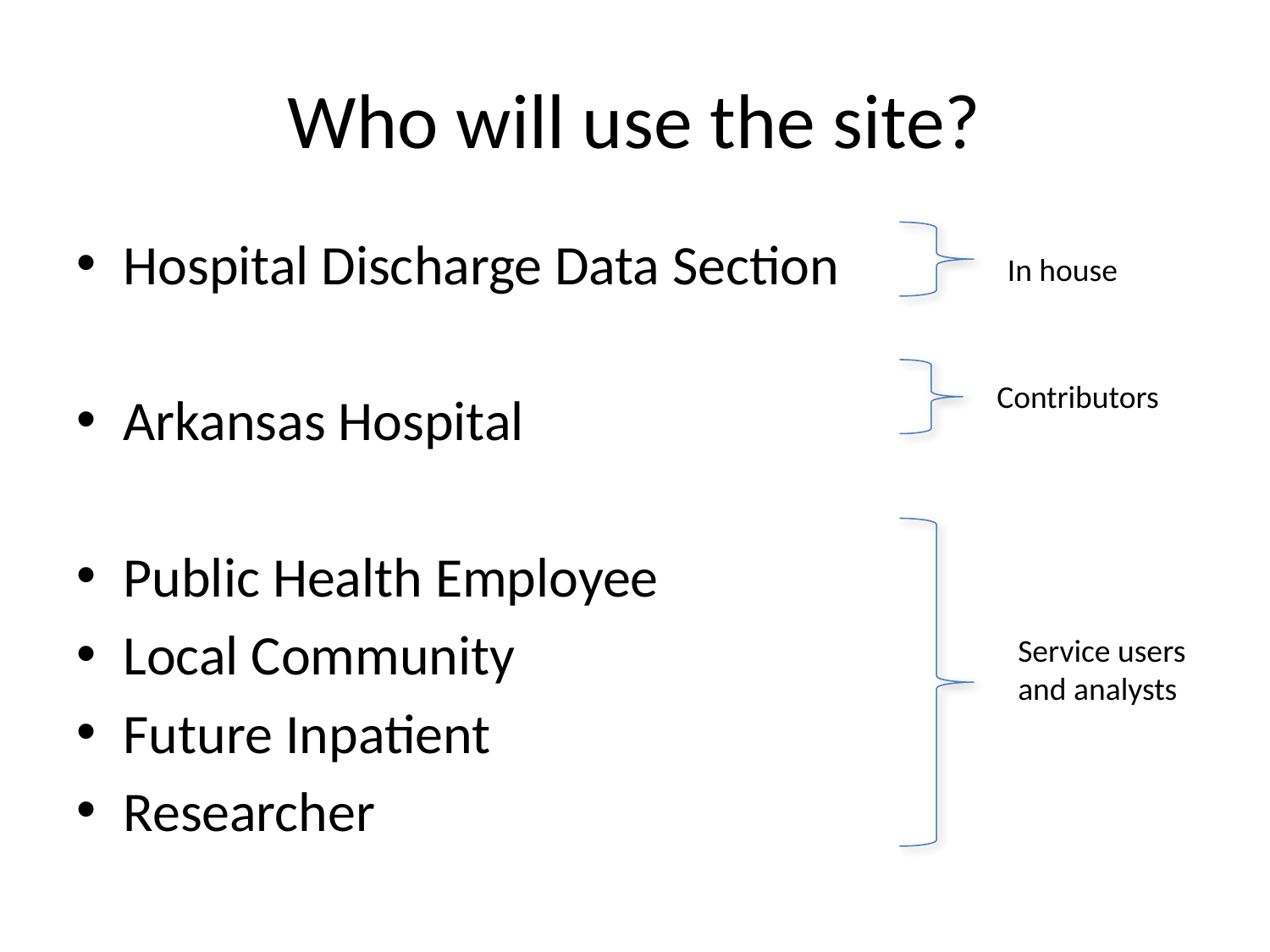

# Who will use the site?
Hospital Discharge Data Section

Arkansas Hospital

Public Health Employee
Local Community
Future Inpatient
Researcher

In house

Contributors

Service users
and analysts